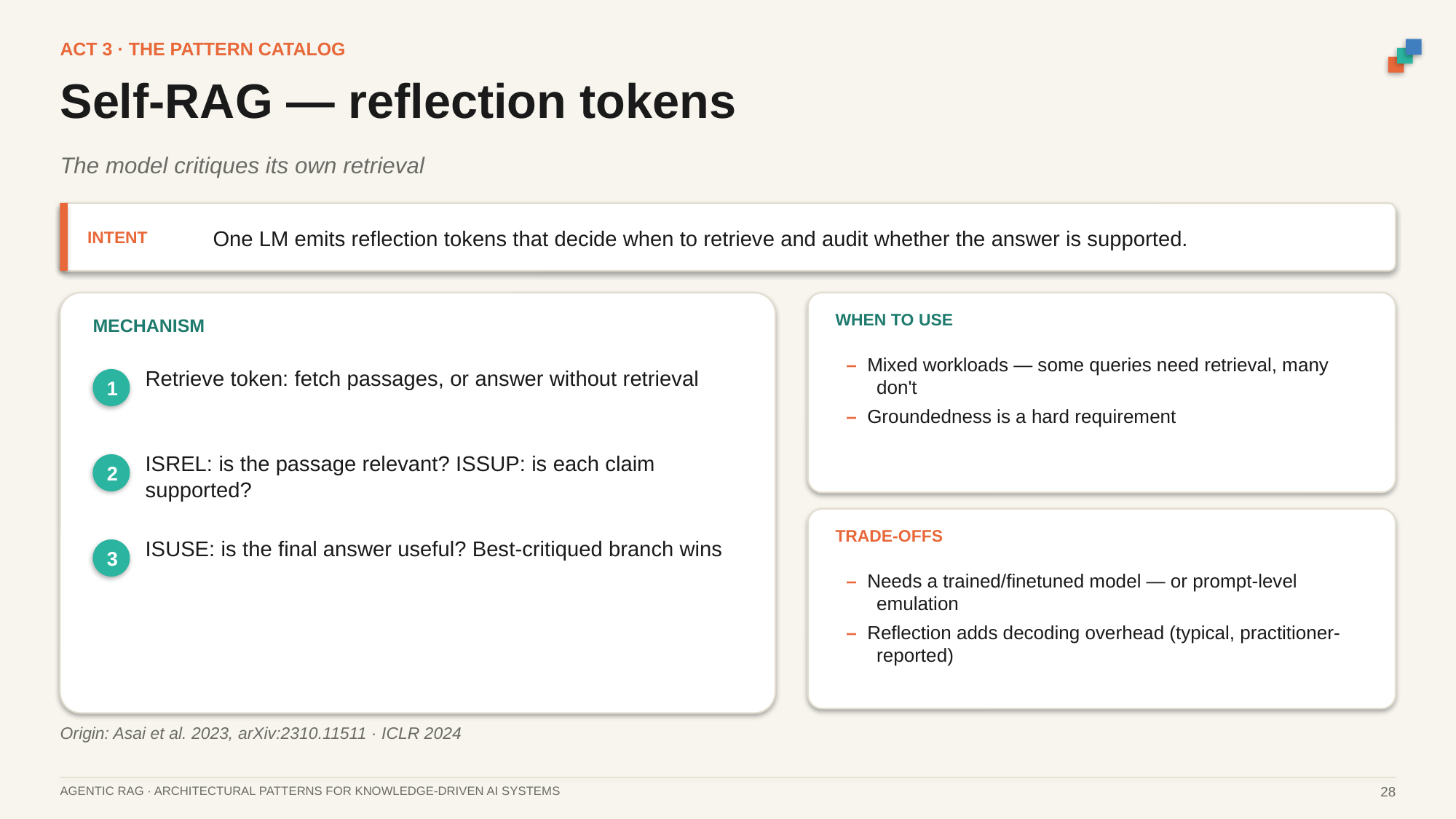

ACT 3 · THE PATTERN CATALOG

Self-RAG — reflection tokens
The model critiques its own retrieval

One LM emits reflection tokens that decide when to retrieve and audit whether the answer is supported.
INTENT

WHEN TO USE
MECHANISM
–  Mixed workloads — some queries need retrieval, many don't
–  Groundedness is a hard requirement
Retrieve token: fetch passages, or answer without retrieval
1
ISREL: is the passage relevant? ISSUP: is each claim supported?
2

TRADE-OFFS
ISUSE: is the final answer useful? Best-critiqued branch wins
3
–  Needs a trained/finetuned model — or prompt-level emulation
–  Reflection adds decoding overhead (typical, practitioner-reported)
Origin: Asai et al. 2023, arXiv:2310.11511 · ICLR 2024

AGENTIC RAG · ARCHITECTURAL PATTERNS FOR KNOWLEDGE-DRIVEN AI SYSTEMS
28